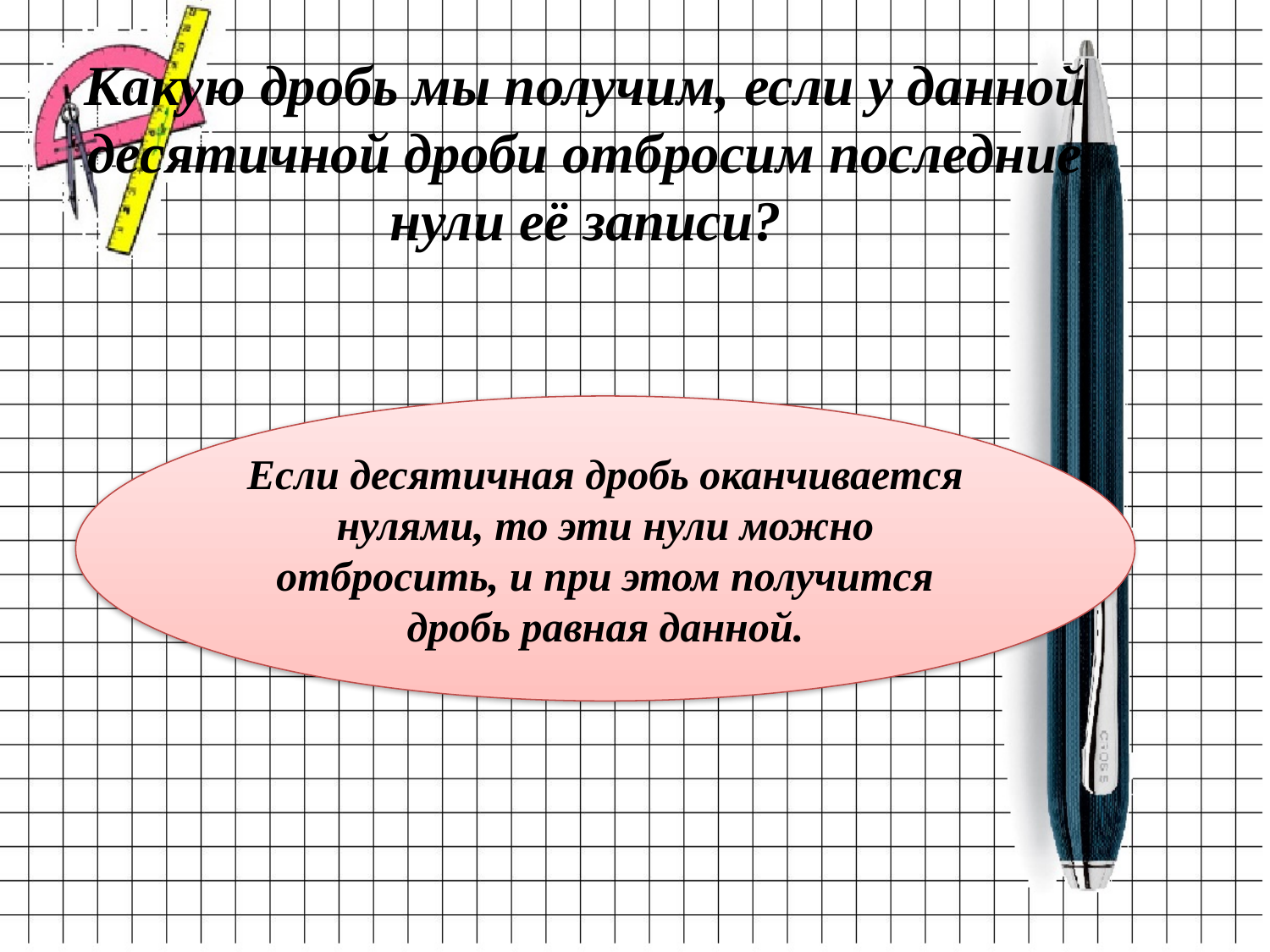

# Какую дробь мы получим, если у данной десятичной дроби отбросим последние нули её записи?
Если десятичная дробь оканчивается нулями, то эти нули можно отбросить, и при этом получится дробь равная данной.